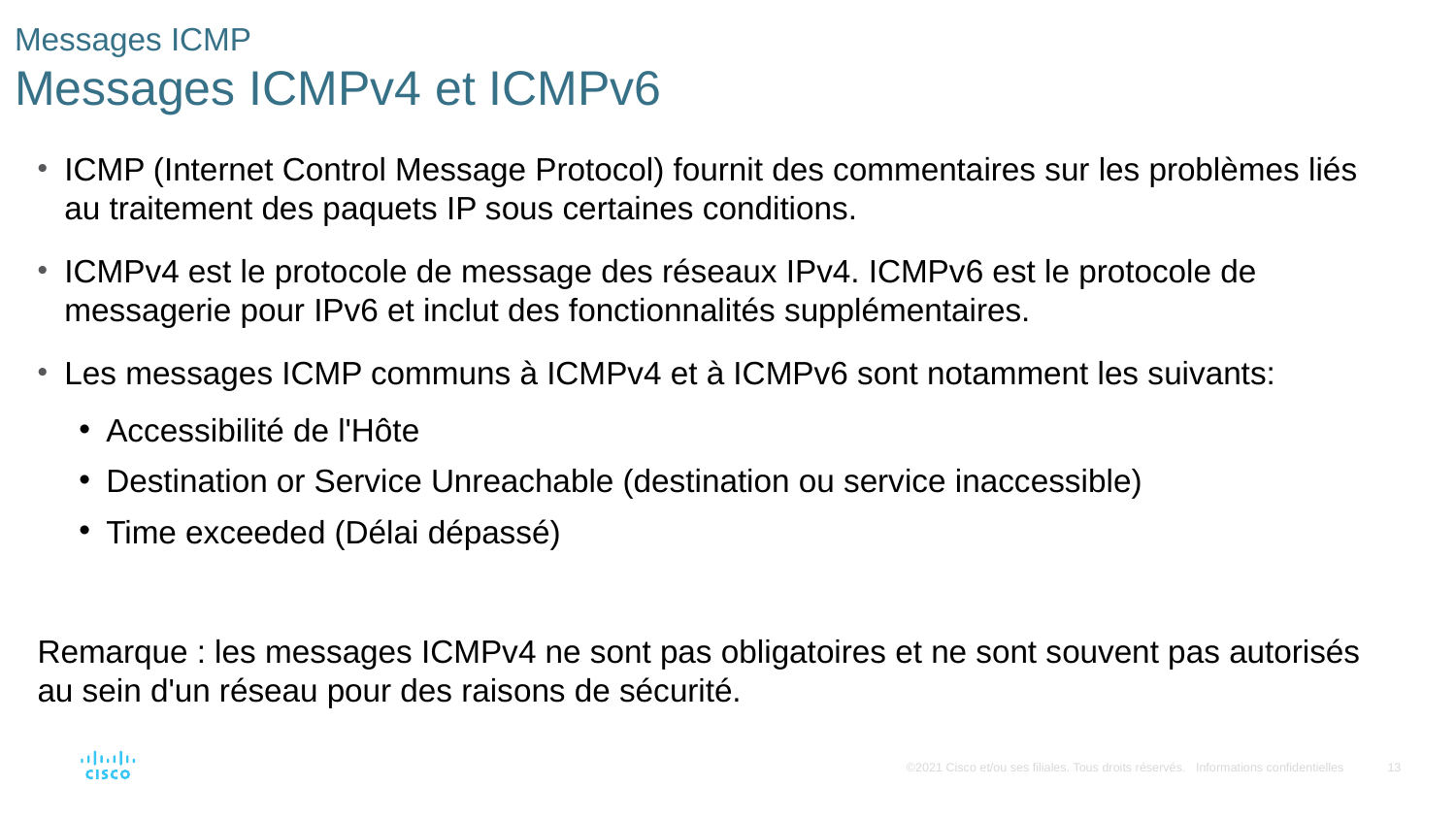

# Messages ICMP Messages ICMPv4 et ICMPv6
ICMP (Internet Control Message Protocol) fournit des commentaires sur les problèmes liés au traitement des paquets IP sous certaines conditions.
ICMPv4 est le protocole de message des réseaux IPv4. ICMPv6 est le protocole de messagerie pour IPv6 et inclut des fonctionnalités supplémentaires.
Les messages ICMP communs à ICMPv4 et à ICMPv6 sont notamment les suivants:
Accessibilité de l'Hôte
Destination or Service Unreachable (destination ou service inaccessible)
Time exceeded (Délai dépassé)

Remarque : les messages ICMPv4 ne sont pas obligatoires et ne sont souvent pas autorisés au sein d'un réseau pour des raisons de sécurité.